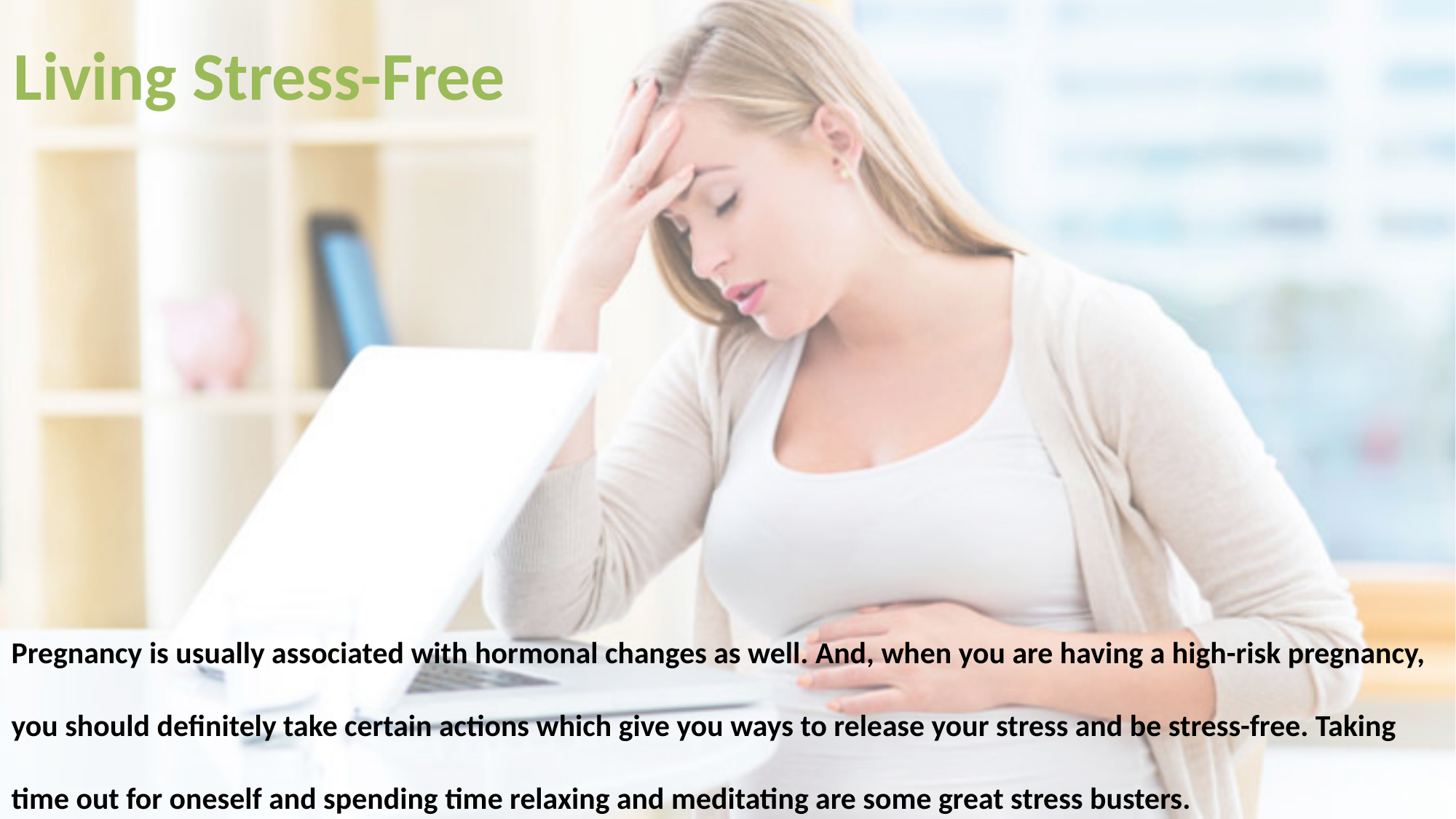

Living Stress-Free
Pregnancy is usually associated with hormonal changes as well. And, when you are having a high-risk pregnancy, you should definitely take certain actions which give you ways to release your stress and be stress-free. Taking time out for oneself and spending time relaxing and meditating are some great stress busters.